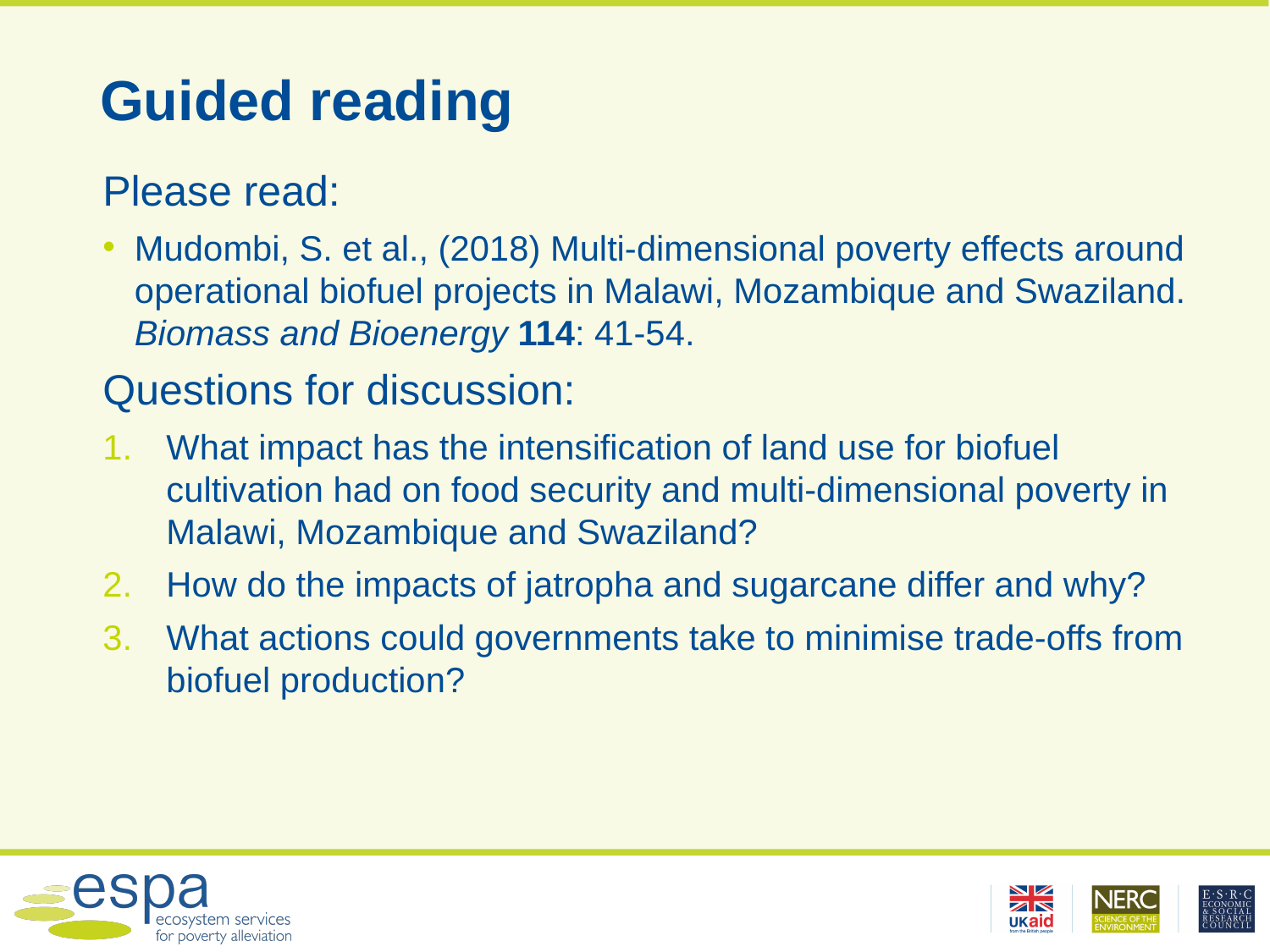

# Guided reading
Please read:
Mudombi, S. et al., (2018) Multi-dimensional poverty effects around operational biofuel projects in Malawi, Mozambique and Swaziland. Biomass and Bioenergy 114: 41-54.
Questions for discussion:
What impact has the intensification of land use for biofuel cultivation had on food security and multi-dimensional poverty in Malawi, Mozambique and Swaziland?
How do the impacts of jatropha and sugarcane differ and why?
What actions could governments take to minimise trade-offs from biofuel production?